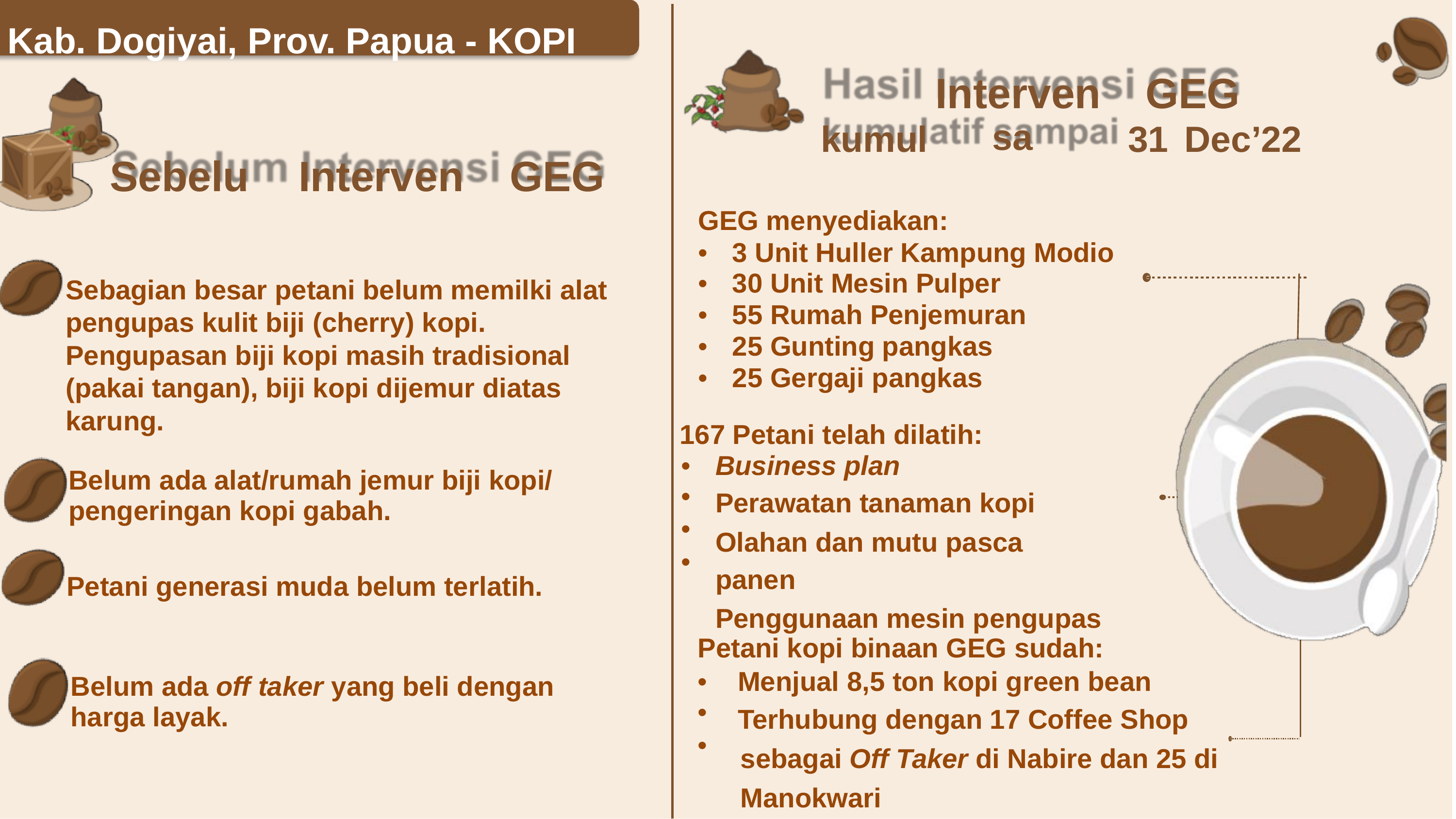

Kab. Dogiyai, Prov. Papua - KOPI

Hasil

si

Interven
sa
GEG

atif

mpai
Dec’22
kumul
31

m

si

Sebelu
Interven
GEG
GEG menyediakan:
•
•
•
•
•
3 Unit Huller Kampung Modio
30 Unit Mesin Pulper
55 Rumah Penjemuran
25 Gunting pangkas
25 Gergaji pangkas

Sebagian besar petani belum memilki alat
pengupas kulit biji (cherry) kopi. Pengupasan biji kopi masih tradisional (pakai tangan), biji kopi dijemur diatas karung.

167 Petani telah dilatih:

•
•
•
•
Business plan
Perawatan tanaman kopi
Olahan dan mutu pasca panen
Penggunaan mesin pengupas
Belum ada alat/rumah jemur biji kopi/
pengeringan kopi gabah.

Petani generasi muda belum terlatih.

Petani kopi binaan GEG sudah:

•
•
•
Menjual 8,5 ton kopi green bean
Terhubung dengan 17 Coffee Shop
sebagai Off Taker di Nabire dan 25 di
Manokwari
Belum ada off taker yang beli dengan
harga layak.